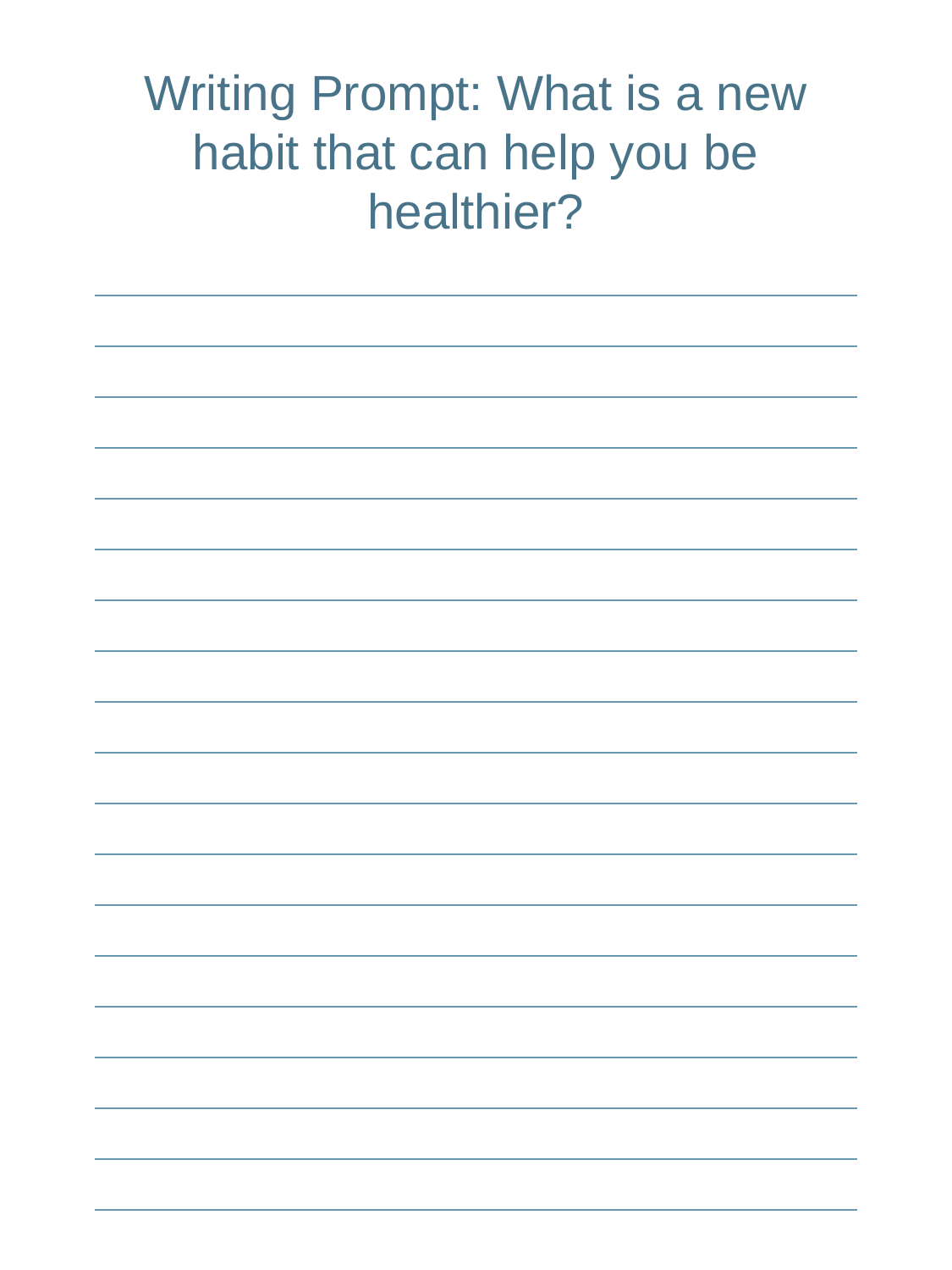

Writing Prompt: What is a new habit that can help you be healthier?
|  |
| --- |
|  |
|  |
|  |
|  |
|  |
|  |
|  |
|  |
|  |
|  |
|  |
|  |
|  |
|  |
|  |
|  |
|  |